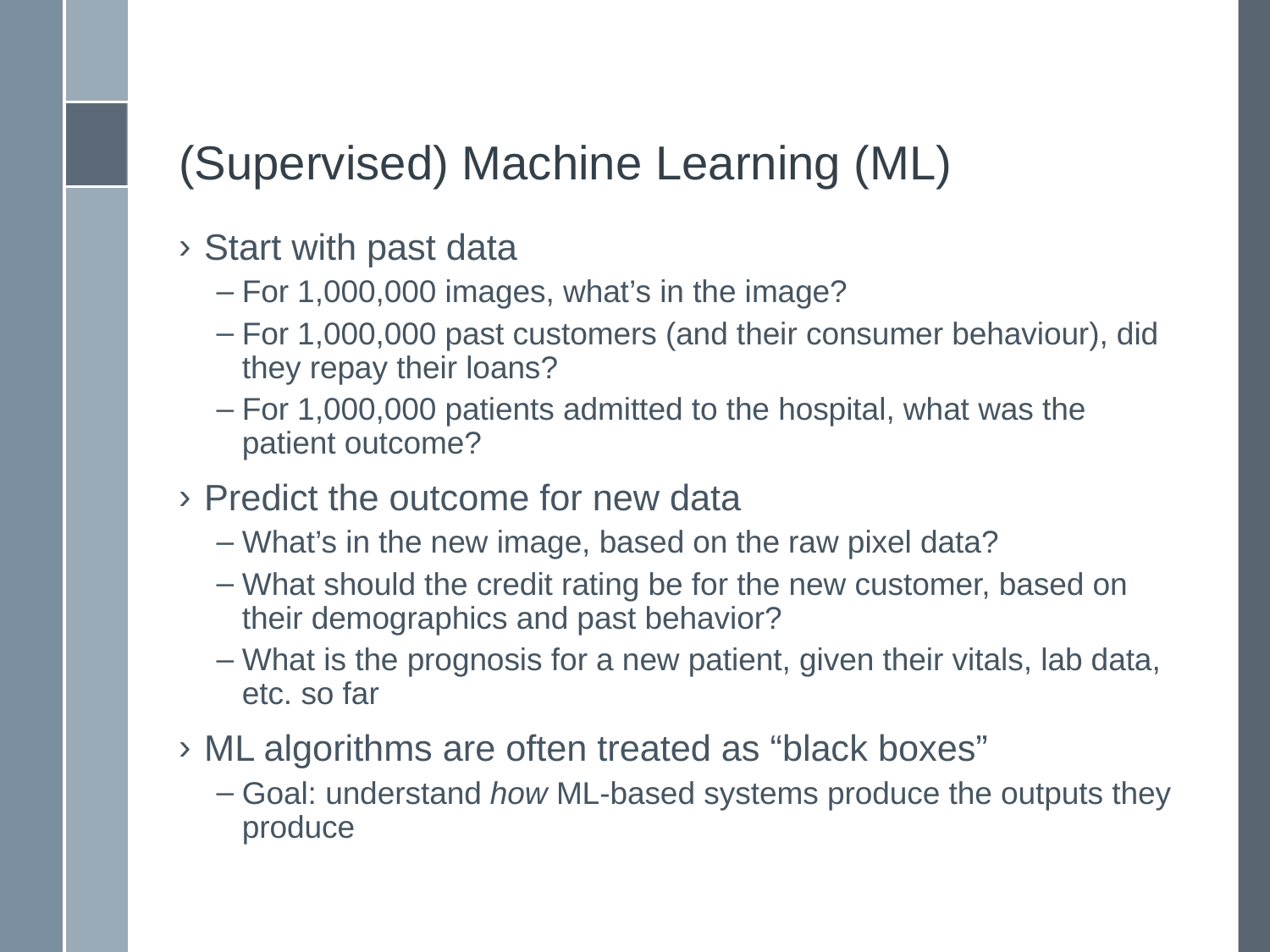

# (Supervised) Machine Learning (ML)
Start with past data
For 1,000,000 images, what’s in the image?
For 1,000,000 past customers (and their consumer behaviour), did they repay their loans?
For 1,000,000 patients admitted to the hospital, what was the patient outcome?
Predict the outcome for new data
What’s in the new image, based on the raw pixel data?
What should the credit rating be for the new customer, based on their demographics and past behavior?
What is the prognosis for a new patient, given their vitals, lab data, etc. so far
ML algorithms are often treated as “black boxes”
Goal: understand how ML-based systems produce the outputs they produce